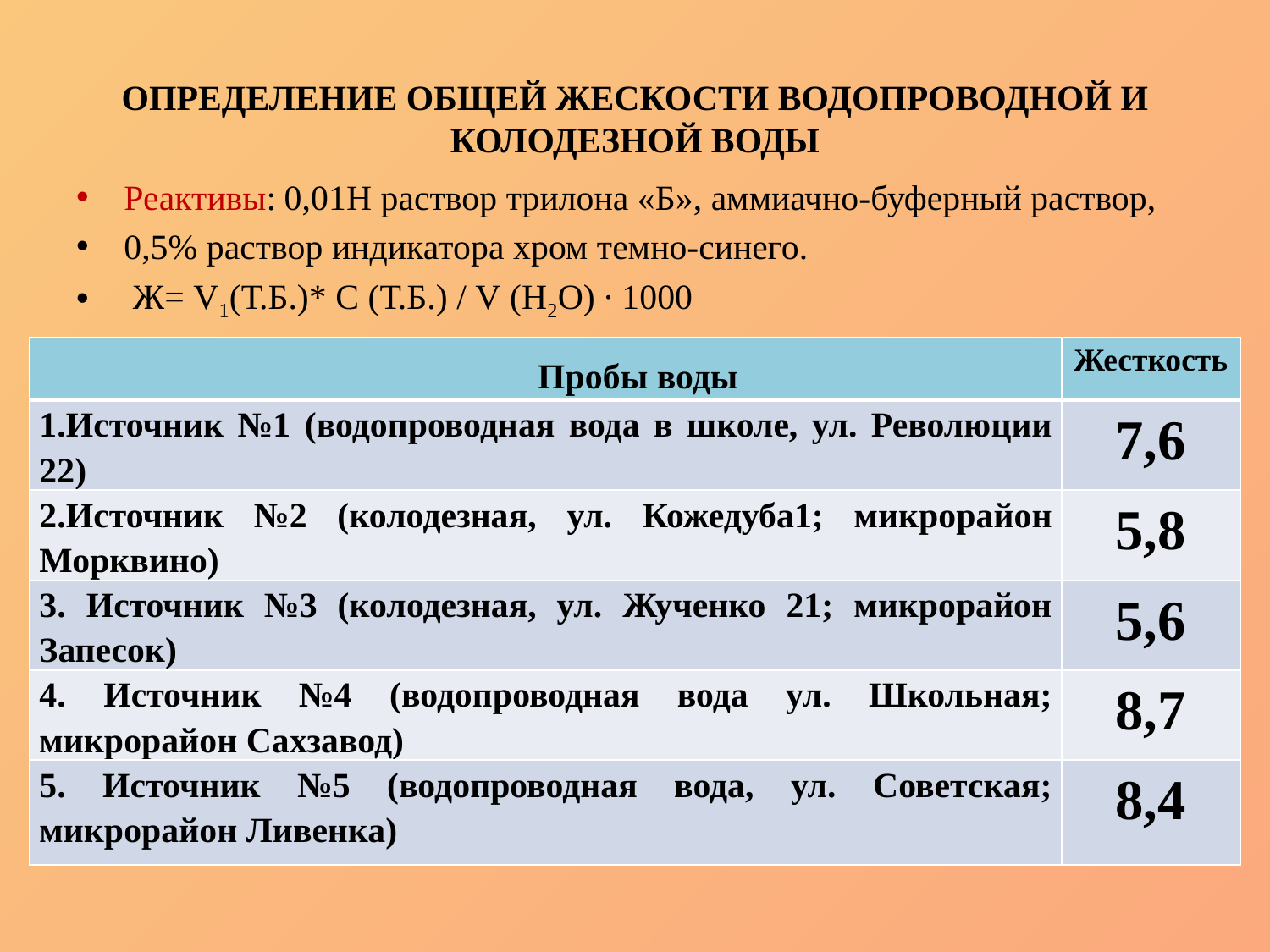

# ОПРЕДЕЛЕНИЕ ОБЩЕЙ ЖЕСКОСТИ ВОДОПРОВОДНОЙ И КОЛОДЕЗНОЙ ВОДЫ
Реактивы: 0,01Н раствор трилона «Б», аммиачно-буферный раствор,
0,5% раствор индикатора хром темно-синего.
 Ж= V1(Т.Б.)* С (Т.Б.) / V (H2O) ∙ 1000

| Пробы воды | Жесткость |
| --- | --- |
| 1.Источник №1 (водопроводная вода в школе, ул. Революции 22) | 7,6 |
| 2.Источник №2 (колодезная, ул. Кожедуба1; микрорайон Морквино) | 5,8 |
| 3. Источник №3 (колодезная, ул. Жученко 21; микрорайон Запесок) | 5,6 |
| 4. Источник №4 (водопроводная вода ул. Школьная; микрорайон Сахзавод) | 8,7 |
| 5. Источник №5 (водопроводная вода, ул. Советская; микрорайон Ливенка) | 8,4 |